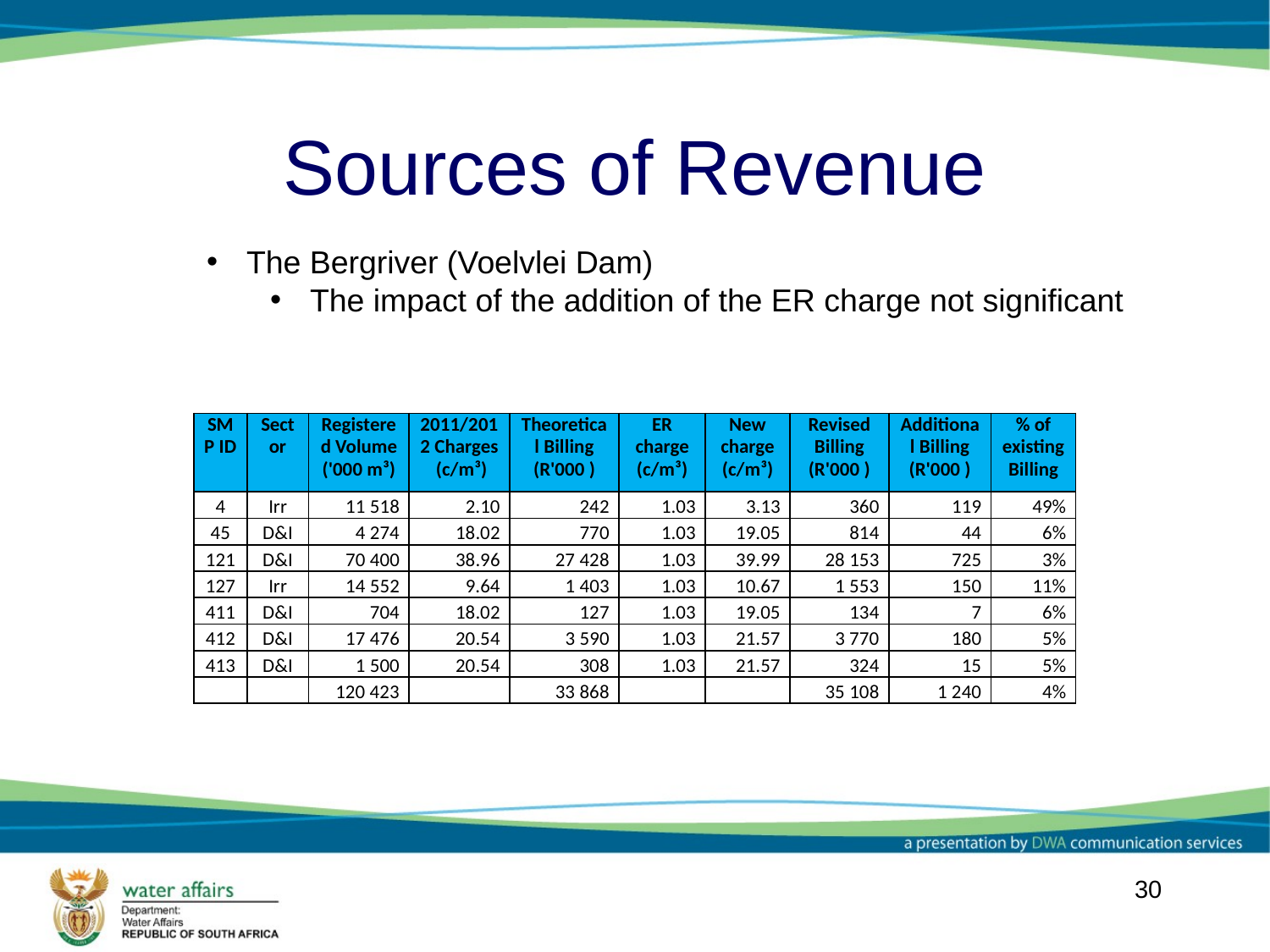

# Sources of Revenue
The Bergriver (Voelvlei Dam)
The impact of the addition of the ER charge not significant

| SMP ID | Sector | Registered Volume ('000 m³) | 2011/2012 Charges (c/m³) | Theoretical Billing (R'000 ) | ER charge (c/m³) | New charge (c/m³) | Revised Billing (R'000 ) | Additional Billing (R'000 ) | % of existing Billing |
| --- | --- | --- | --- | --- | --- | --- | --- | --- | --- |
| 4 | Irr | 11 518 | 2.10 | 242 | 1.03 | 3.13 | 360 | 119 | 49% |
| 45 | D&I | 4 274 | 18.02 | 770 | 1.03 | 19.05 | 814 | 44 | 6% |
| 121 | D&I | 70 400 | 38.96 | 27 428 | 1.03 | 39.99 | 28 153 | 725 | 3% |
| 127 | Irr | 14 552 | 9.64 | 1 403 | 1.03 | 10.67 | 1 553 | 150 | 11% |
| 411 | D&I | 704 | 18.02 | 127 | 1.03 | 19.05 | 134 | 7 | 6% |
| 412 | D&I | 17 476 | 20.54 | 3 590 | 1.03 | 21.57 | 3 770 | 180 | 5% |
| 413 | D&I | 1 500 | 20.54 | 308 | 1.03 | 21.57 | 324 | 15 | 5% |
|  |  | 120 423 |  | 33 868 |  |  | 35 108 | 1 240 | 4% |
30